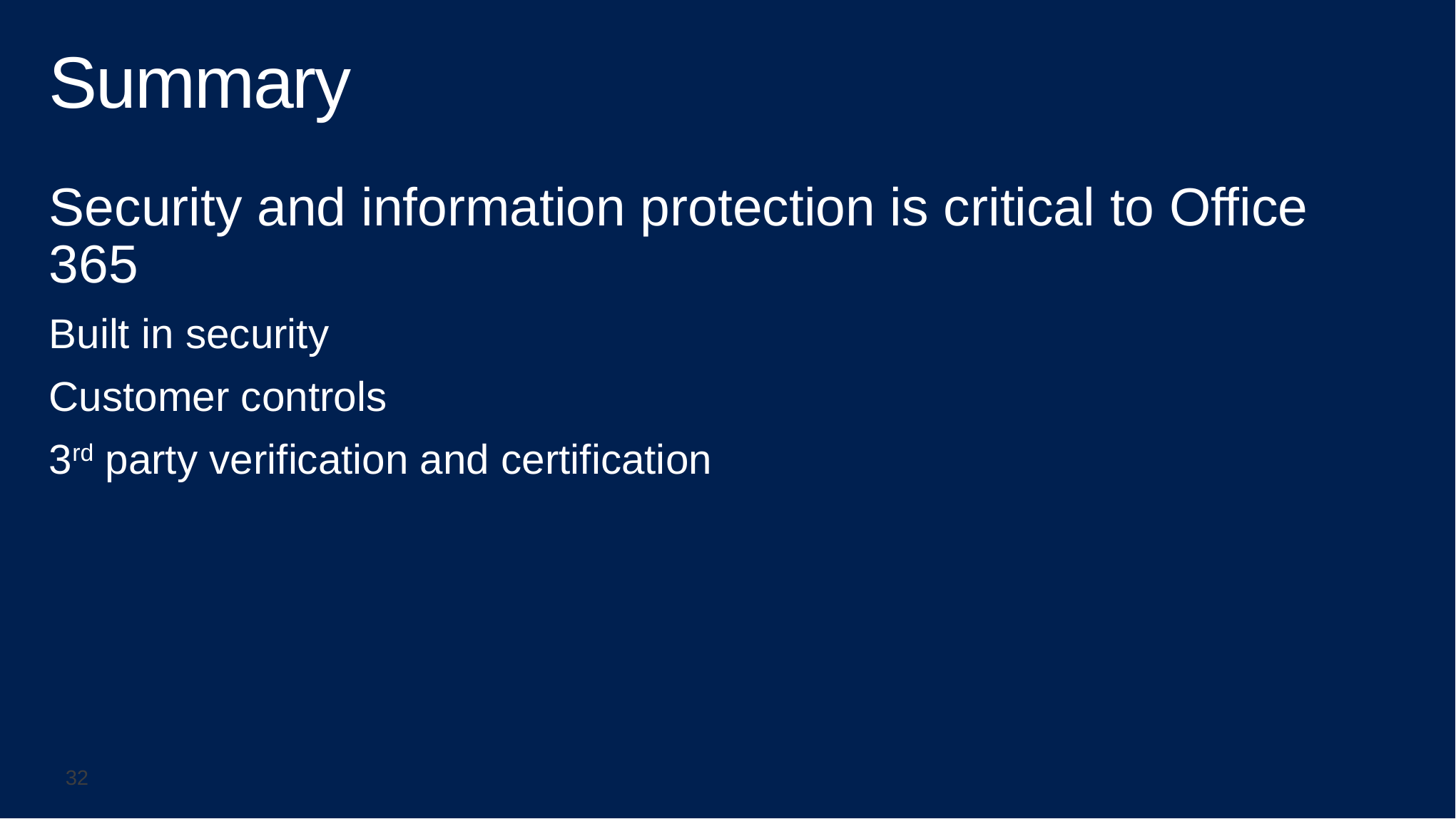

# Summary
Security and information protection is critical to Office 365
Built in security
Customer controls
3rd party verification and certification
32